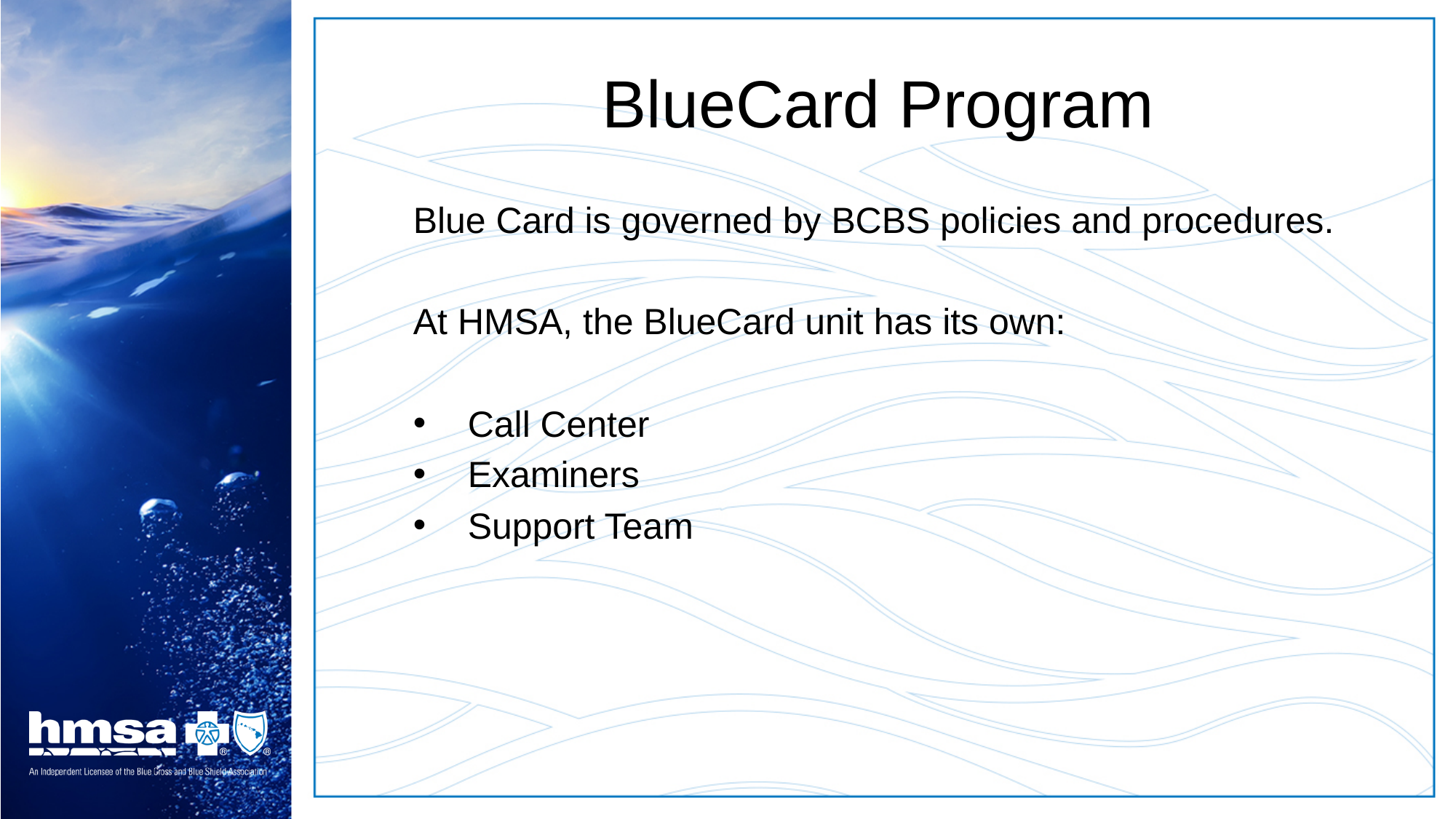

# BlueCard Program
Blue Card is governed by BCBS policies and procedures.

At HMSA, the BlueCard unit has its own:

Call Center
Examiners
Support Team